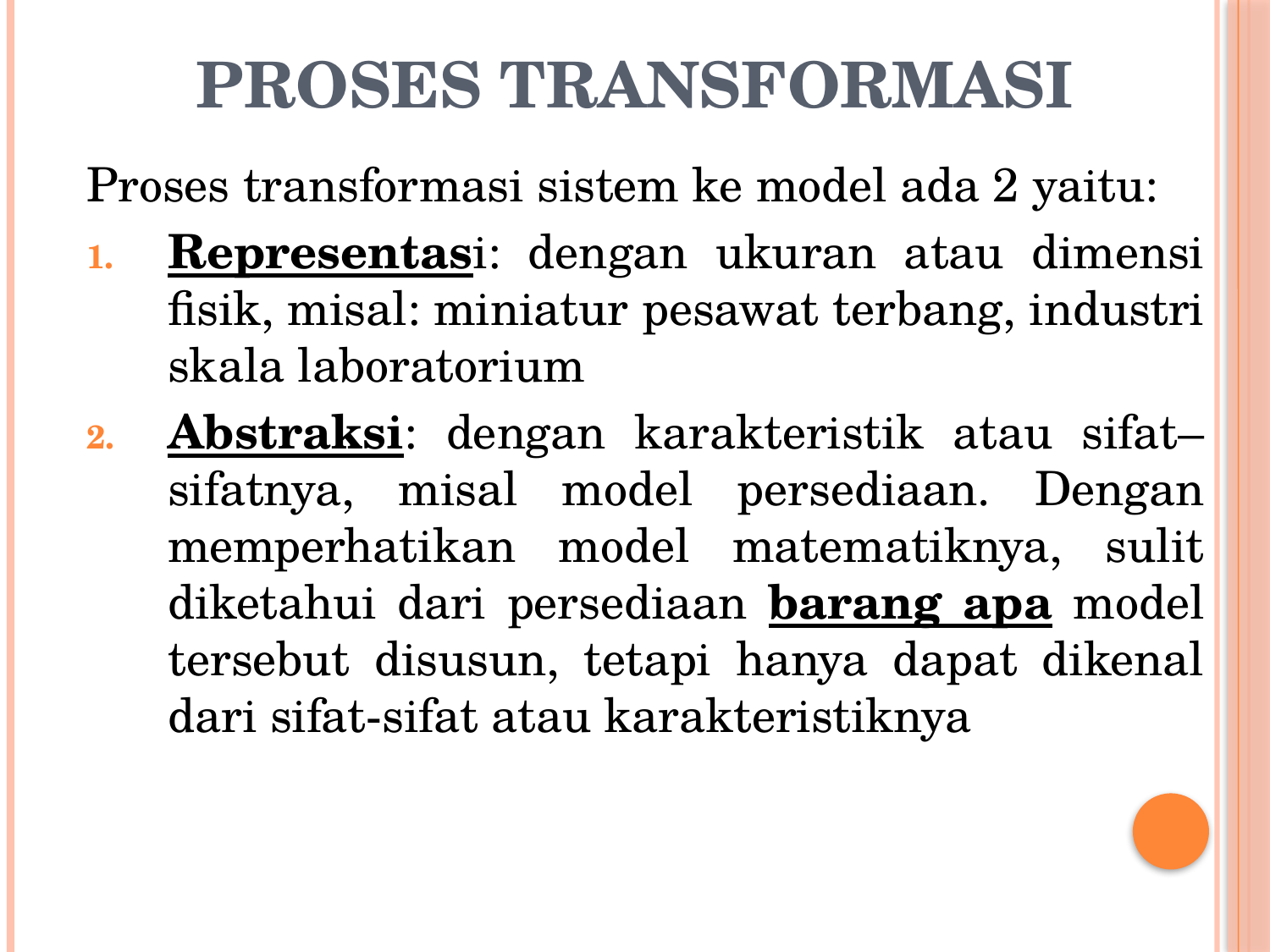

# Proses Transformasi
Proses transformasi sistem ke model ada 2 yaitu:
Representasi: dengan ukuran atau dimensi fisik, misal: miniatur pesawat terbang, industri skala laboratorium
Abstraksi: dengan karakteristik atau sifat–sifatnya, misal model persediaan. Dengan memperhatikan model matematiknya, sulit diketahui dari persediaan barang apa model tersebut disusun, tetapi hanya dapat dikenal dari sifat-sifat atau karakteristiknya